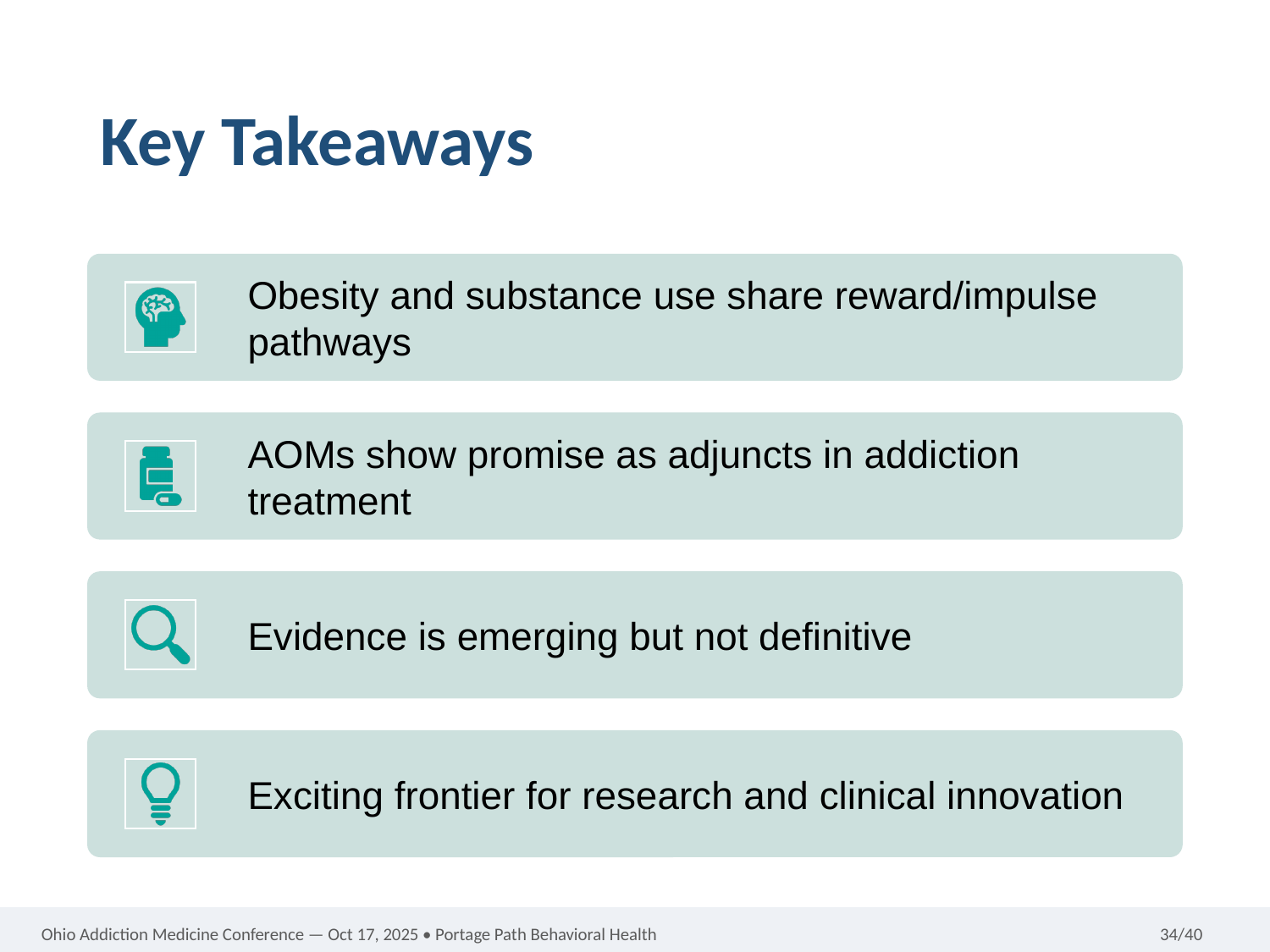

# Key Takeaways
Obesity and substance use share reward/impulse pathways
AOMs show promise as adjuncts in addiction treatment
Evidence is emerging but not definitive
Exciting frontier for research and clinical innovation

Ohio Addiction Medicine Conference — Oct 17, 2025 • Portage Path Behavioral Health
34/40